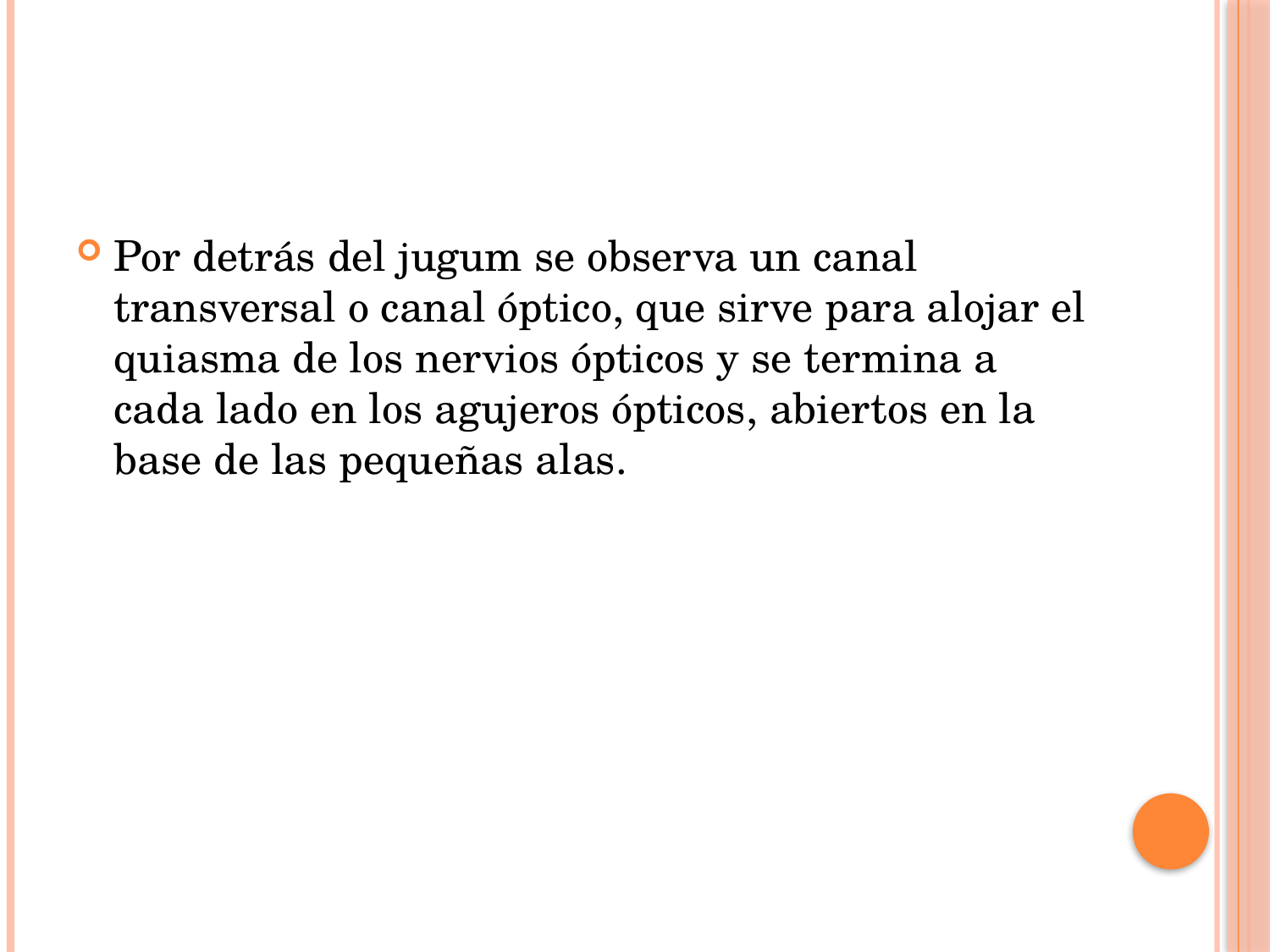

#
Por detrás del jugum se observa un canal transversal o canal óptico, que sirve para alojar el quiasma de los nervios ópticos y se termina a cada lado en los agujeros ópticos, abiertos en la base de las pequeñas alas.